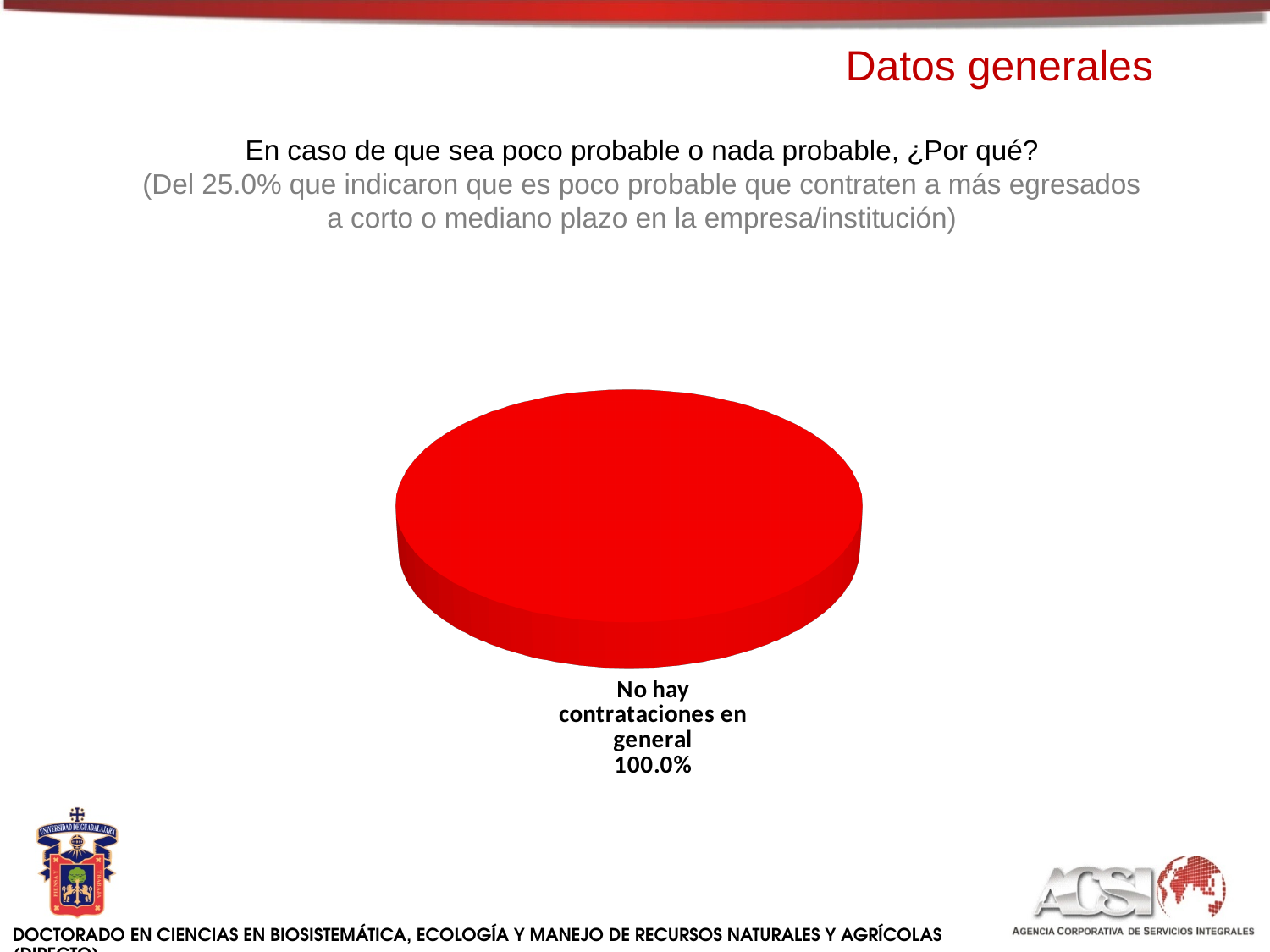

Datos generales
En caso de que sea poco probable o nada probable, ¿Por qué?
(Del 25.0% que indicaron que es poco probable que contraten a más egresados a corto o mediano plazo en la empresa/institución)

[unsupported chart]